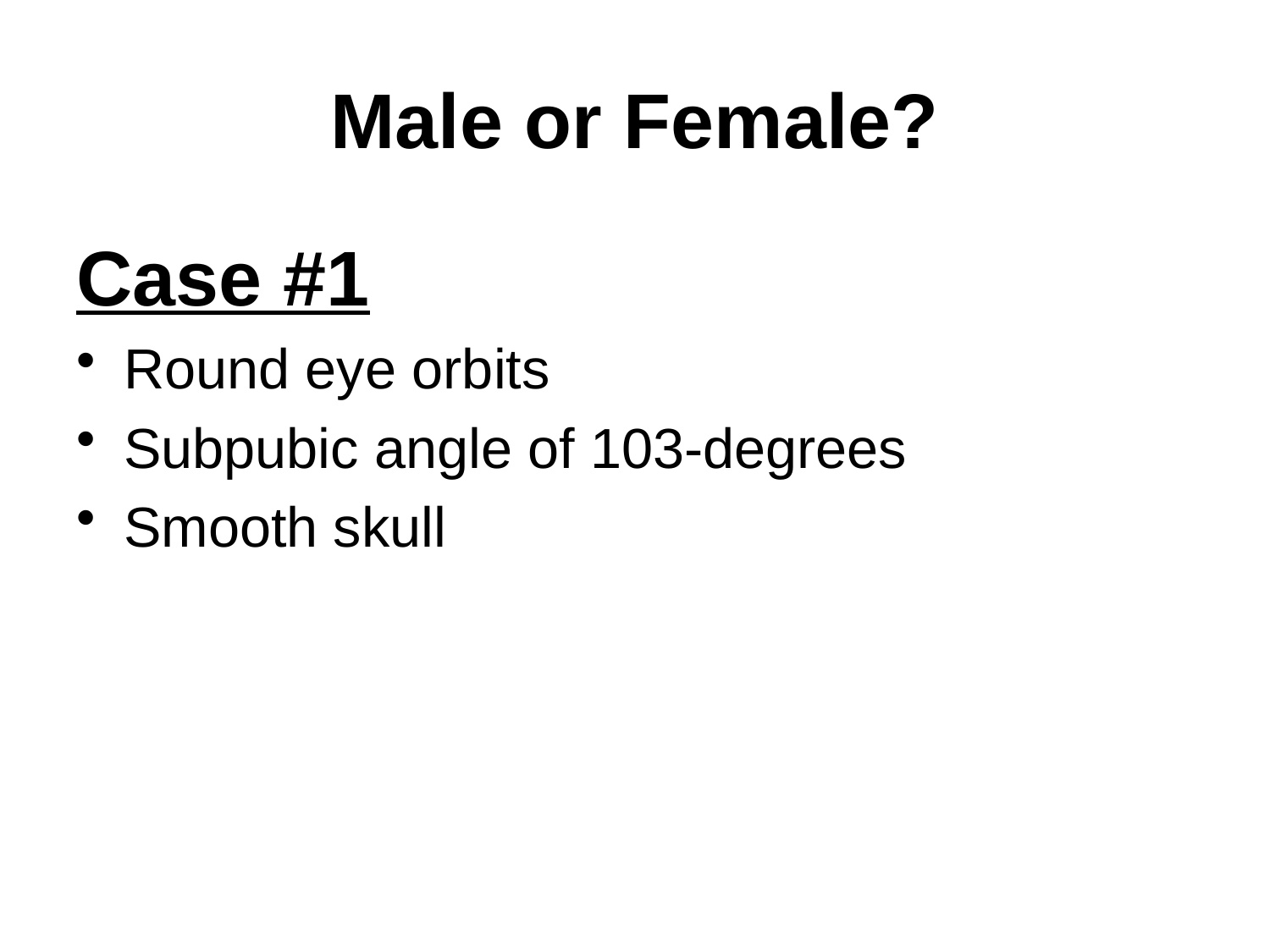

# Male or Female?
Case #1
Round eye orbits
Subpubic angle of 103-degrees
Smooth skull